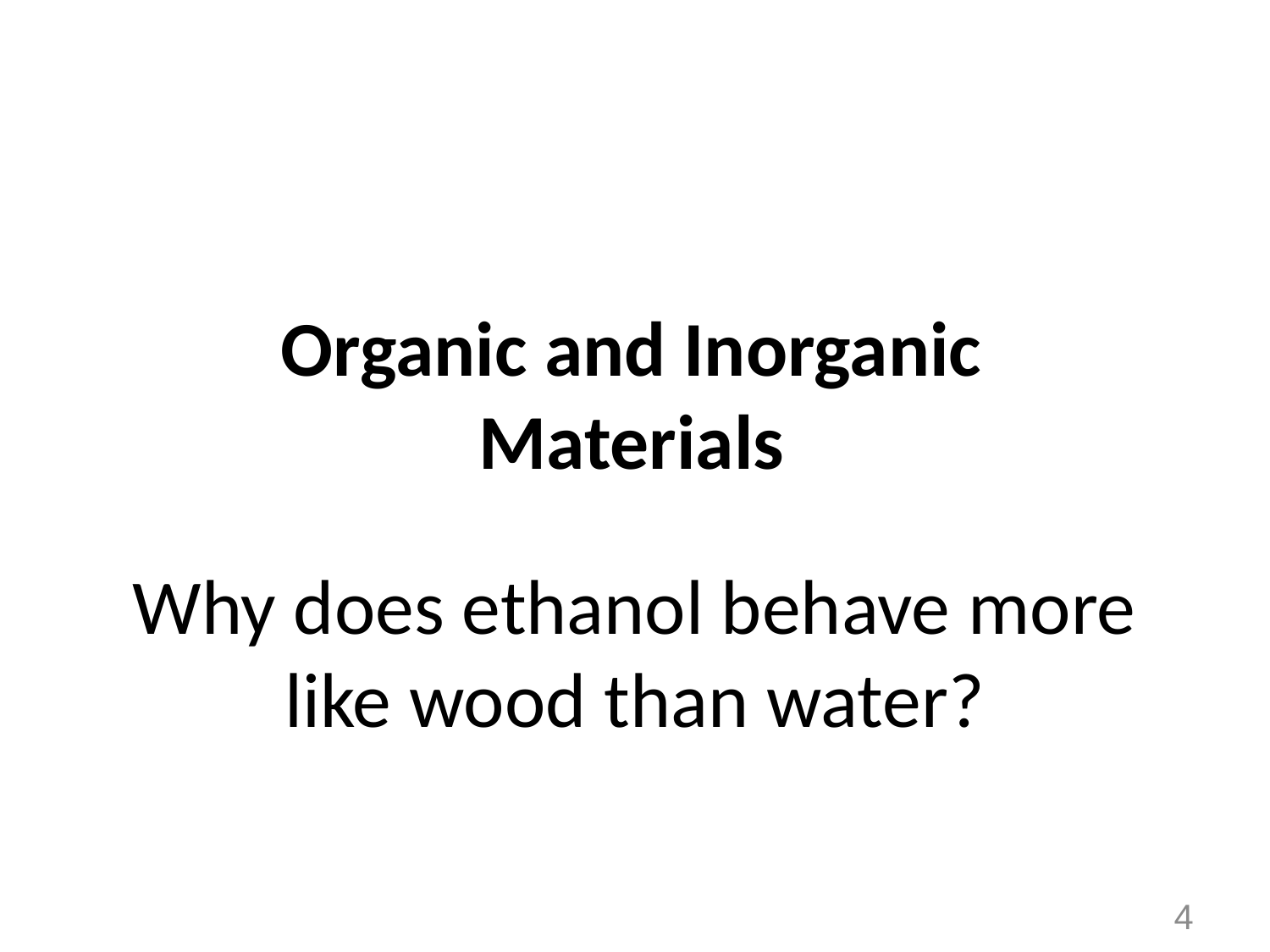

Organic and Inorganic Materials
# Why does ethanol behave more like wood than water?
4